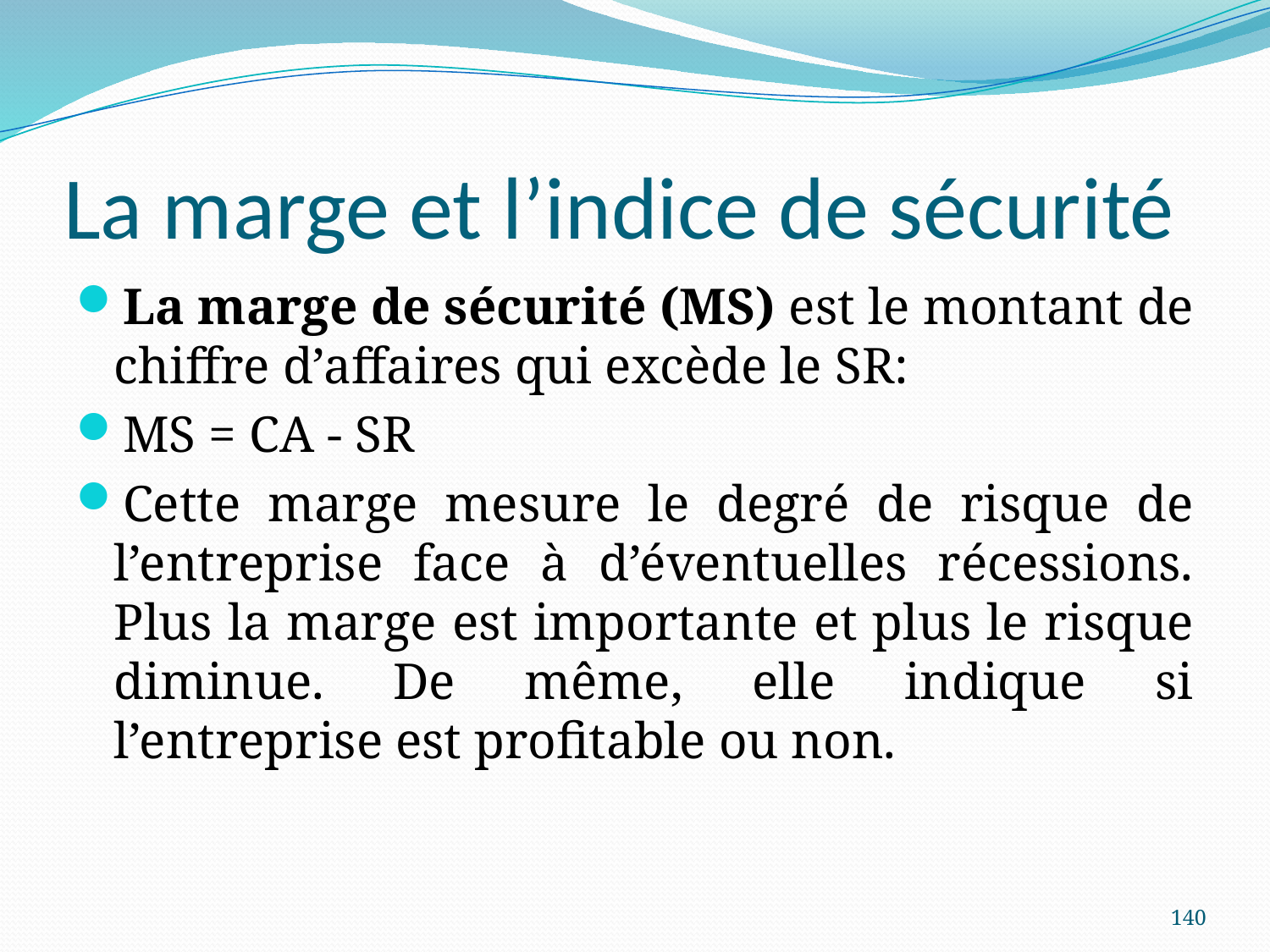

# La marge et l’indice de sécurité
La marge de sécurité (MS) est le montant de chiffre d’affaires qui excède le SR:
MS = CA - SR
Cette marge mesure le degré de risque de l’entreprise face à d’éventuelles récessions. Plus la marge est importante et plus le risque diminue. De même, elle indique si l’entreprise est profitable ou non.

140